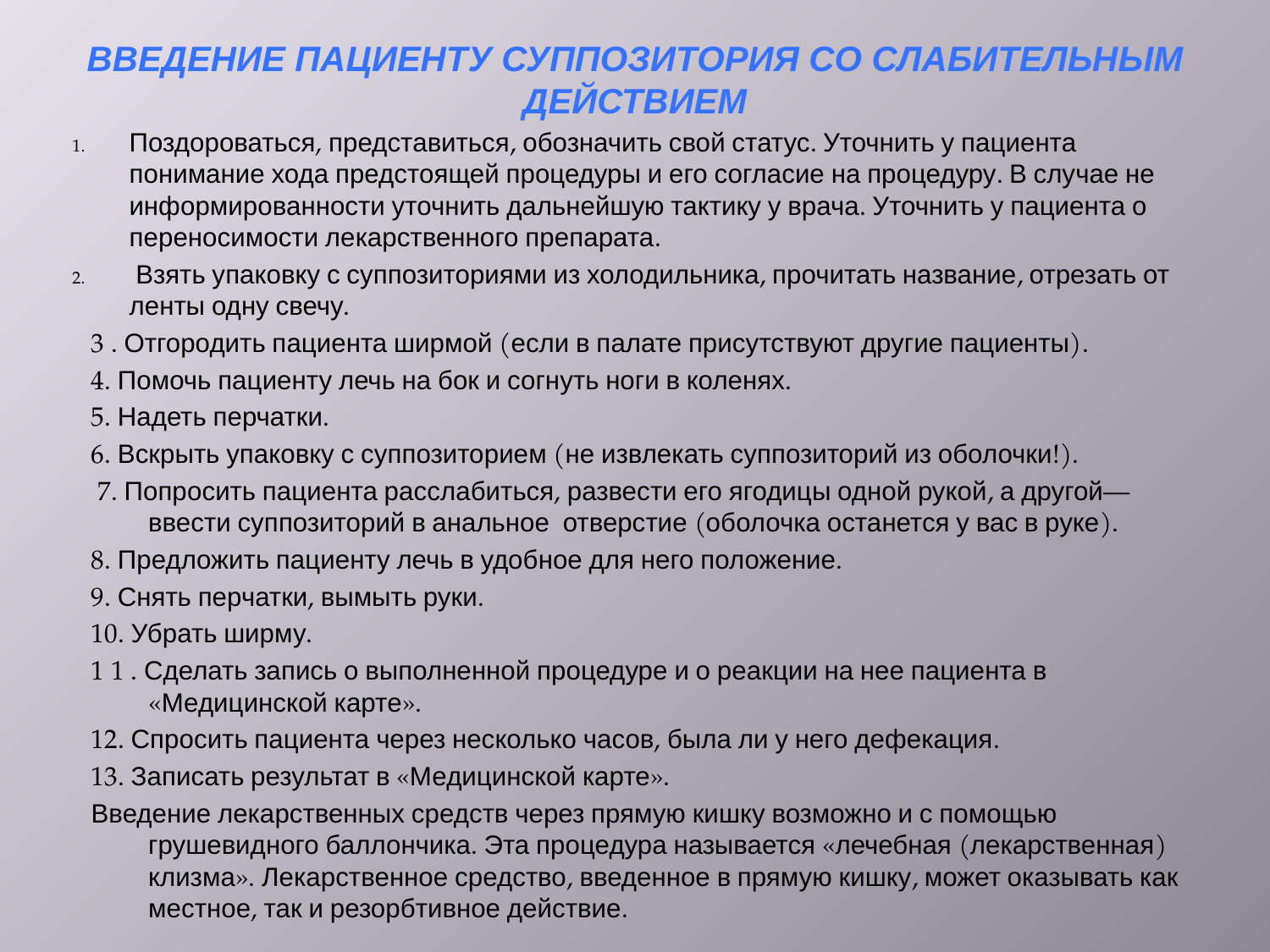

# Введение пациенту суппозитория со слабительным действием
Поздороваться, представиться, обозначить свой статус. Уточнить у пациента понимание хода предстоящей процедуры и его согласие на процедуру. В случае не информированности уточнить дальнейшую тактику у врача. Уточнить у пациента о переносимости лекарственного препарата.
 Взять упаковку с суппозиториями из холодильника, прочитать название, отрезать от ленты одну свечу.
3 . Отгородить пациента ширмой (если в палате присутствуют другие пациенты).
4. Помочь пациенту лечь на бок и согнуть ноги в коленях.
5. Надеть перчатки.
6. Вскрыть упаковку с суппозиторием (не извлекать суппозиторий из оболочки!).
 7. Попросить пациента расслабиться, развести его ягодицы одной рукой, а другой—ввести суппозиторий в анальное  отверстие (оболочка останется у вас в руке).
8. Предложить пациенту лечь в удобное для него положение.
9. Снять перчатки, вымыть руки.
10. Убрать ширму.
1 1 . Сделать запись о выполненной процедуре и о реакции на нее пациента в «Медицинской карте».
12. Спросить пациента через несколько часов, была ли у него дефекация.
13. Записать результат в «Медицинской карте».
Введение лекарственных средств через прямую кишку возможно и с помощью грушевидного баллончика. Эта процедура называется «лечебная (лекарственная) клизма». Лекарственное средство, введенное в прямую кишку, может оказывать как местное, так и резорбтивное действие.